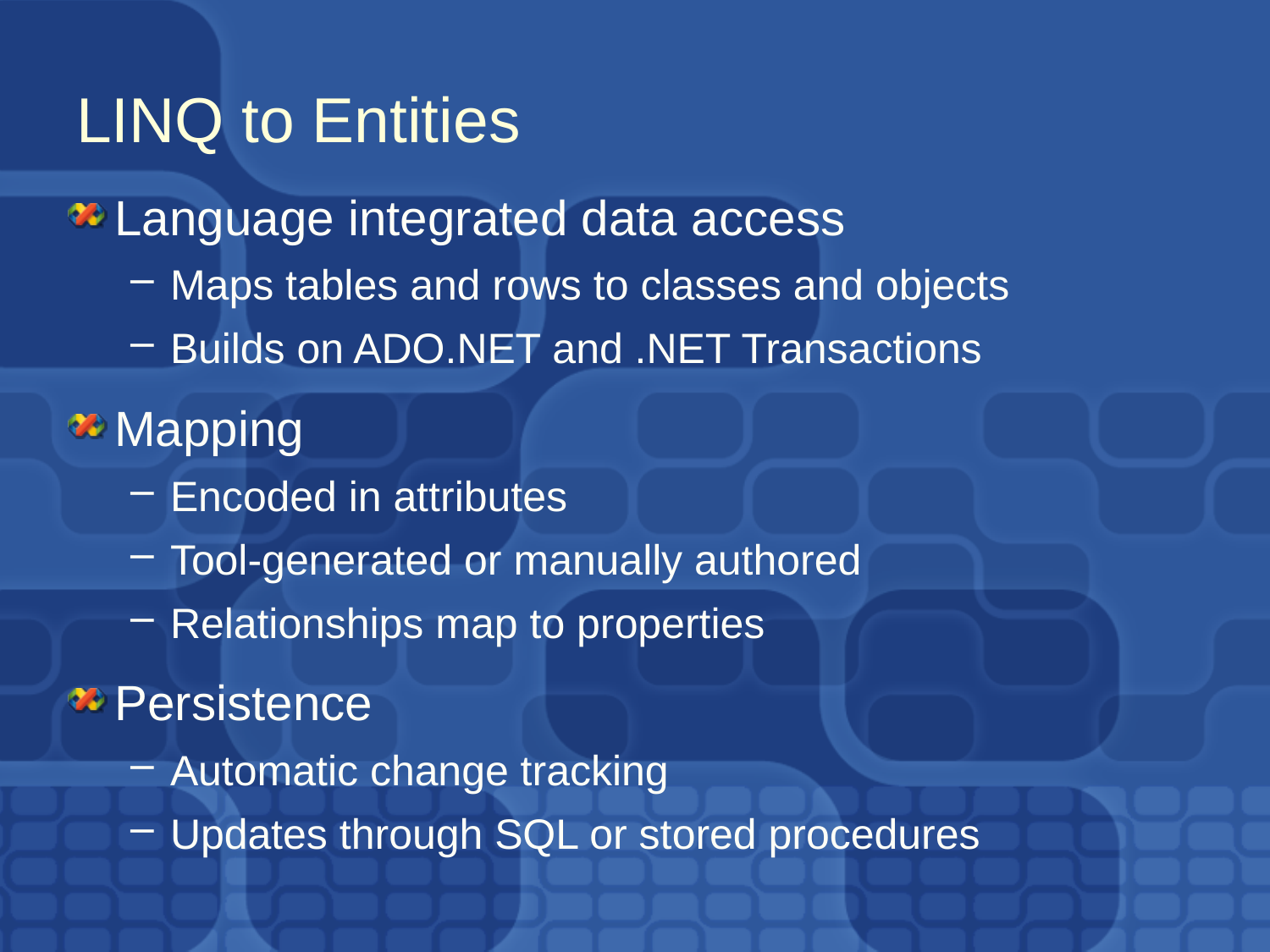

# LINQ to Entities
Language integrated data access
Maps tables and rows to classes and objects
Builds on ADO.NET and .NET Transactions
Mapping
Encoded in attributes
Tool-generated or manually authored
Relationships map to properties
Persistence
Automatic change tracking
Updates through SQL or stored procedures